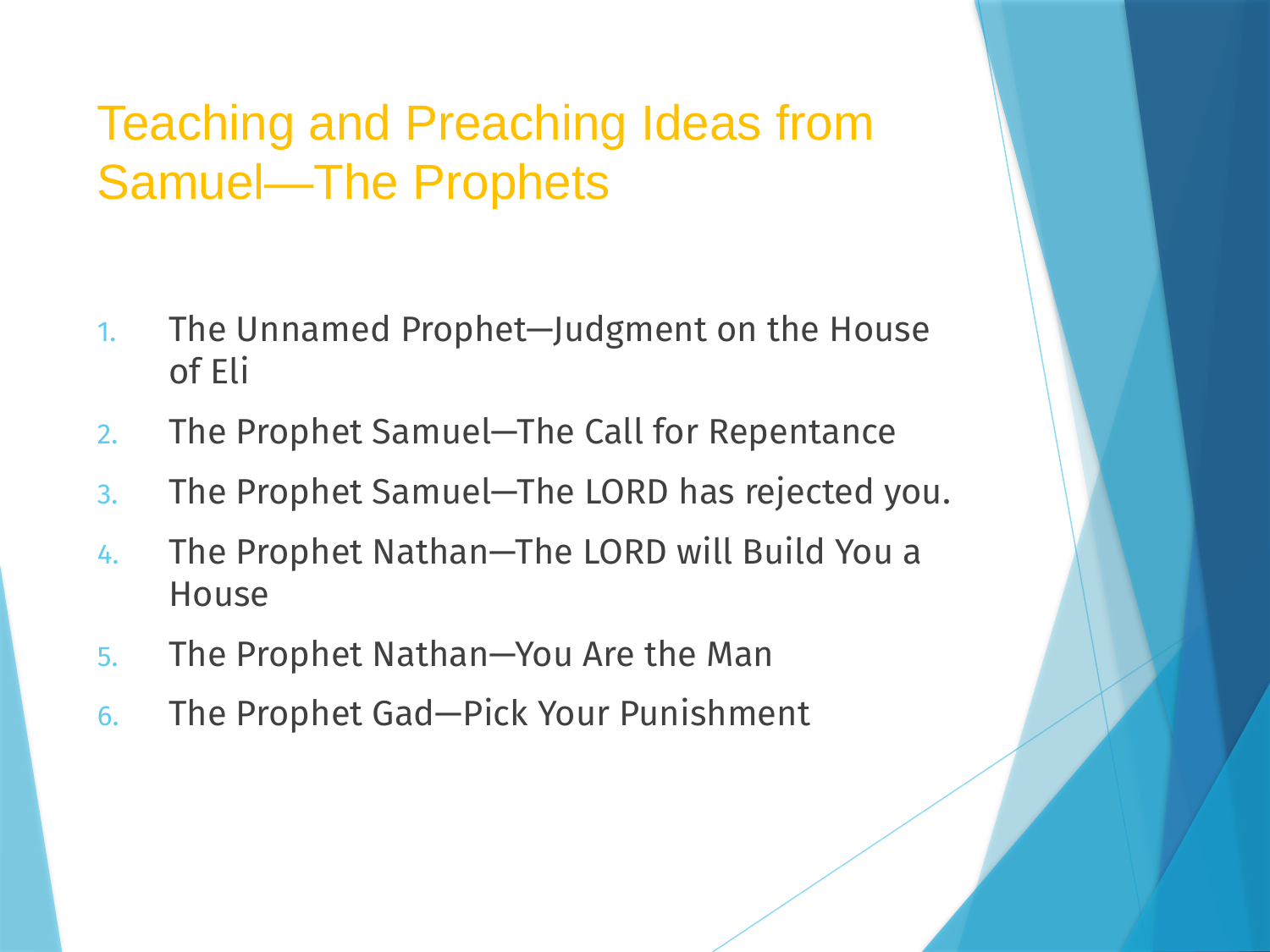

# Teaching and Preaching Ideas from Samuel—The Prophets
The Unnamed Prophet—Judgment on the House of Eli
The Prophet Samuel—The Call for Repentance
The Prophet Samuel—The LORD has rejected you.
The Prophet Nathan—The LORD will Build You a House
The Prophet Nathan—You Are the Man
The Prophet Gad—Pick Your Punishment